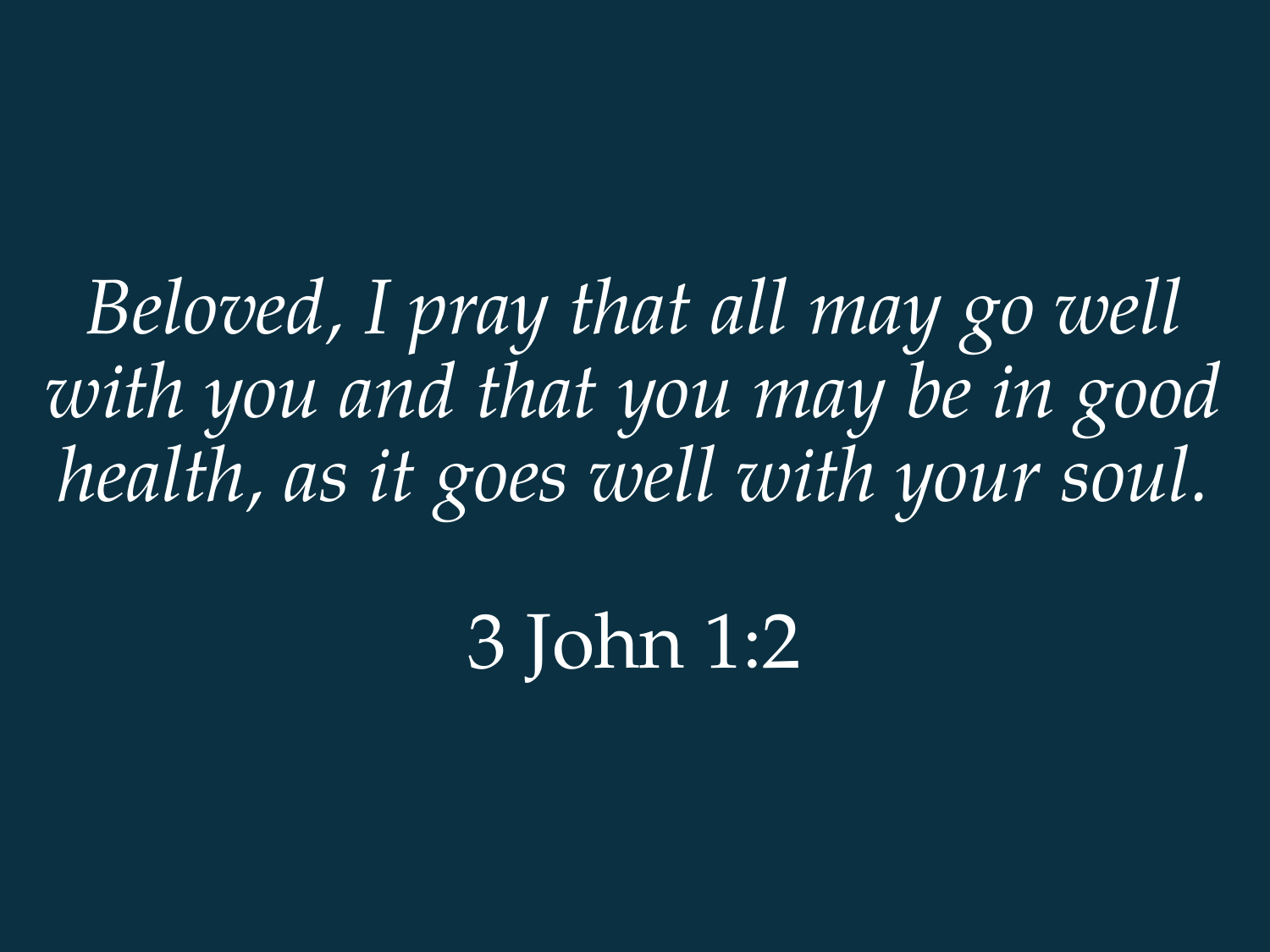

# Beloved, I pray that all may go well with you and that you may be in good health, as it goes well with your soul. 3 John 1:2